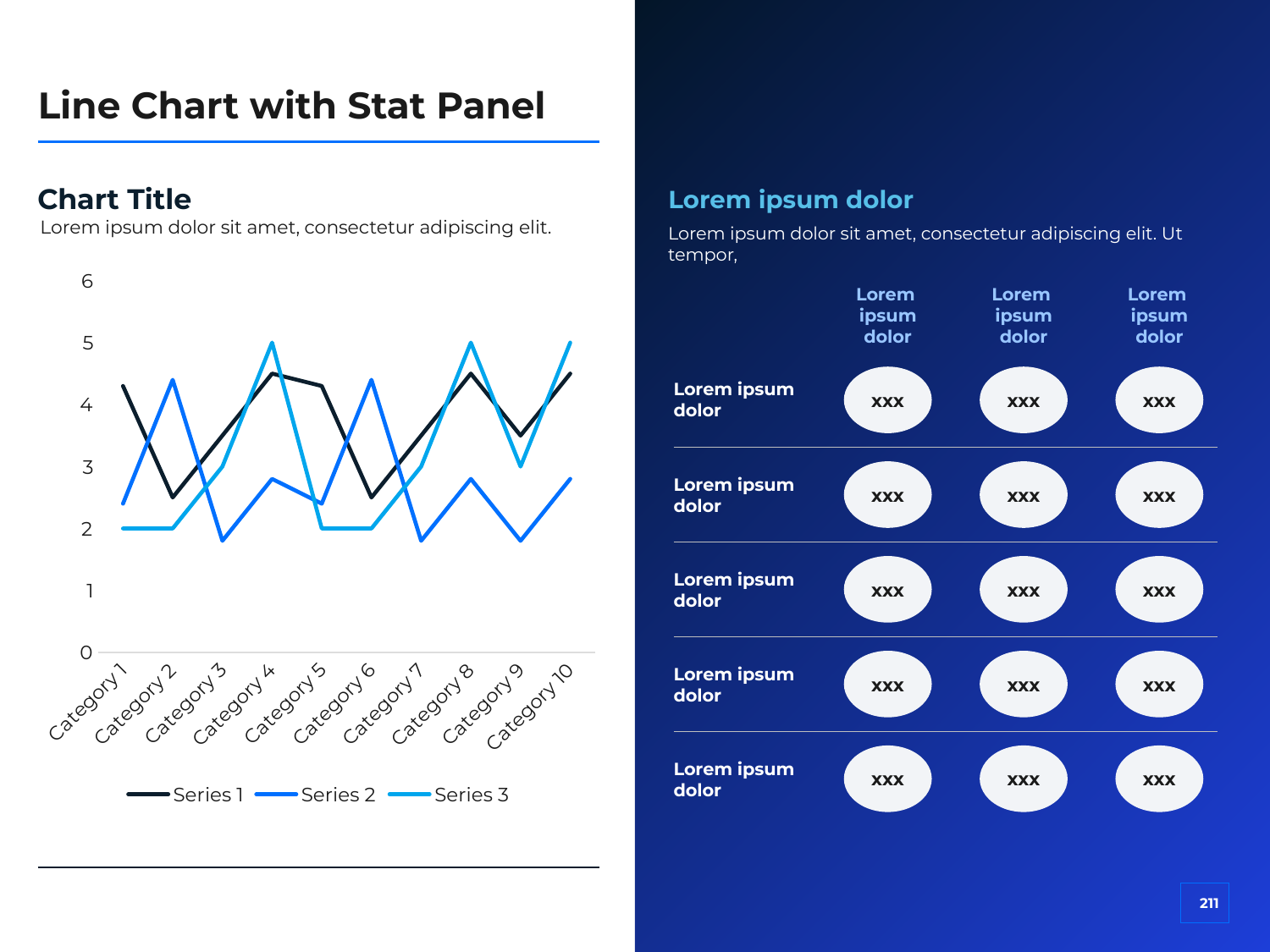

# Line Chart with Stat Panel
Lorem ipsum dolor
Chart Title
Lorem ipsum dolor sit amet, consectetur adipiscing elit.
Lorem ipsum dolor sit amet, consectetur adipiscing elit. Ut tempor,

### Chart

| Category | Series 1 | Series 2 | Series 3 |
|---|---|---|---|
| Category 1 | 4.3 | 2.4 | 2.0 |
| Category 2 | 2.5 | 4.4 | 2.0 |
| Category 3 | 3.5 | 1.8 | 3.0 |
| Category 4 | 4.5 | 2.8 | 5.0 |
| Category 5 | 4.3 | 2.4 | 2.0 |
| Category 6 | 2.5 | 4.4 | 2.0 |
| Category 7 | 3.5 | 1.8 | 3.0 |
| Category 8 | 4.5 | 2.8 | 5.0 |
| Category 9 | 3.5 | 1.8 | 3.0 |
| Category 10 | 4.5 | 2.8 | 5.0 |
Lorem
ipsum dolor
Lorem
ipsum dolor
Lorem
ipsum dolor
Lorem ipsum dolor
xxx
xxx
xxx
Lorem ipsum dolor
xxx
xxx
xxx
Lorem ipsum dolor
xxx
xxx
xxx
Lorem ipsum dolor
xxx
xxx
xxx
Lorem ipsum dolor
xxx
xxx
xxx
211